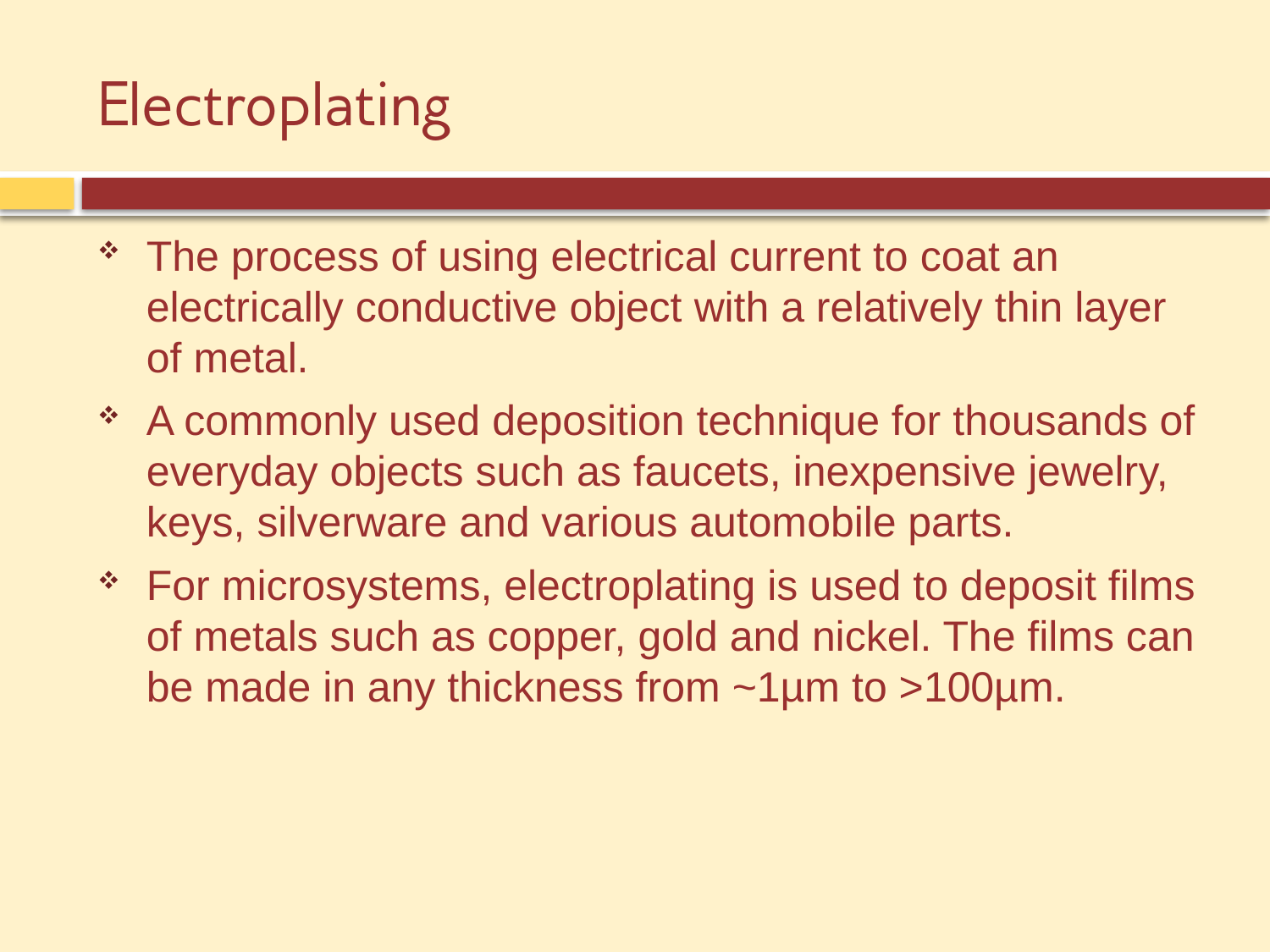

# Electroplating
The process of using electrical current to coat an electrically conductive object with a relatively thin layer of metal.
A commonly used deposition technique for thousands of everyday objects such as faucets, inexpensive jewelry, keys, silverware and various automobile parts.
For microsystems, electroplating is used to deposit films of metals such as copper, gold and nickel. The films can be made in any thickness from ~1µm to >100µm.